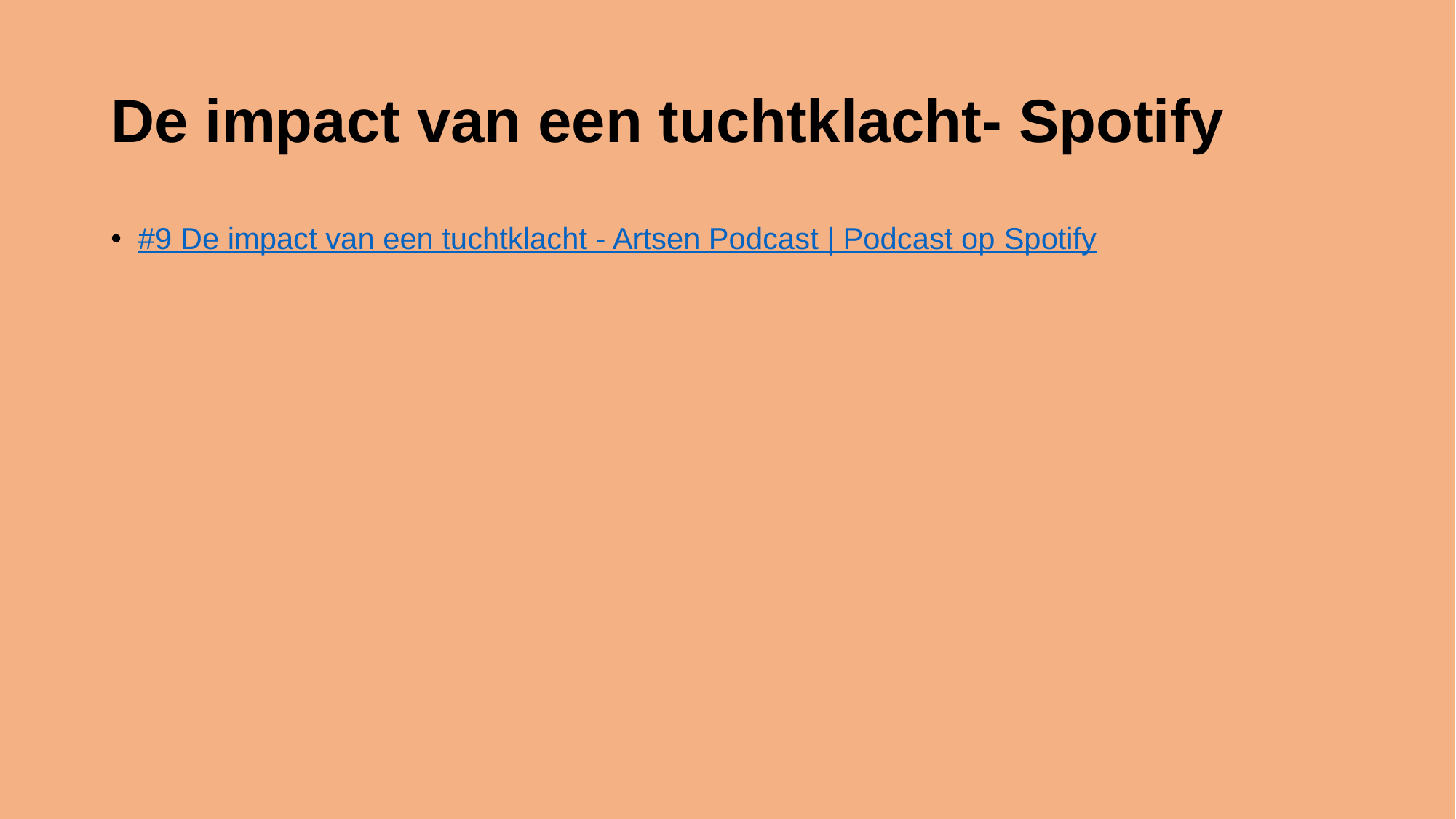

# De impact van een tuchtklacht- Spotify
#9 De impact van een tuchtklacht - Artsen Podcast | Podcast op Spotify